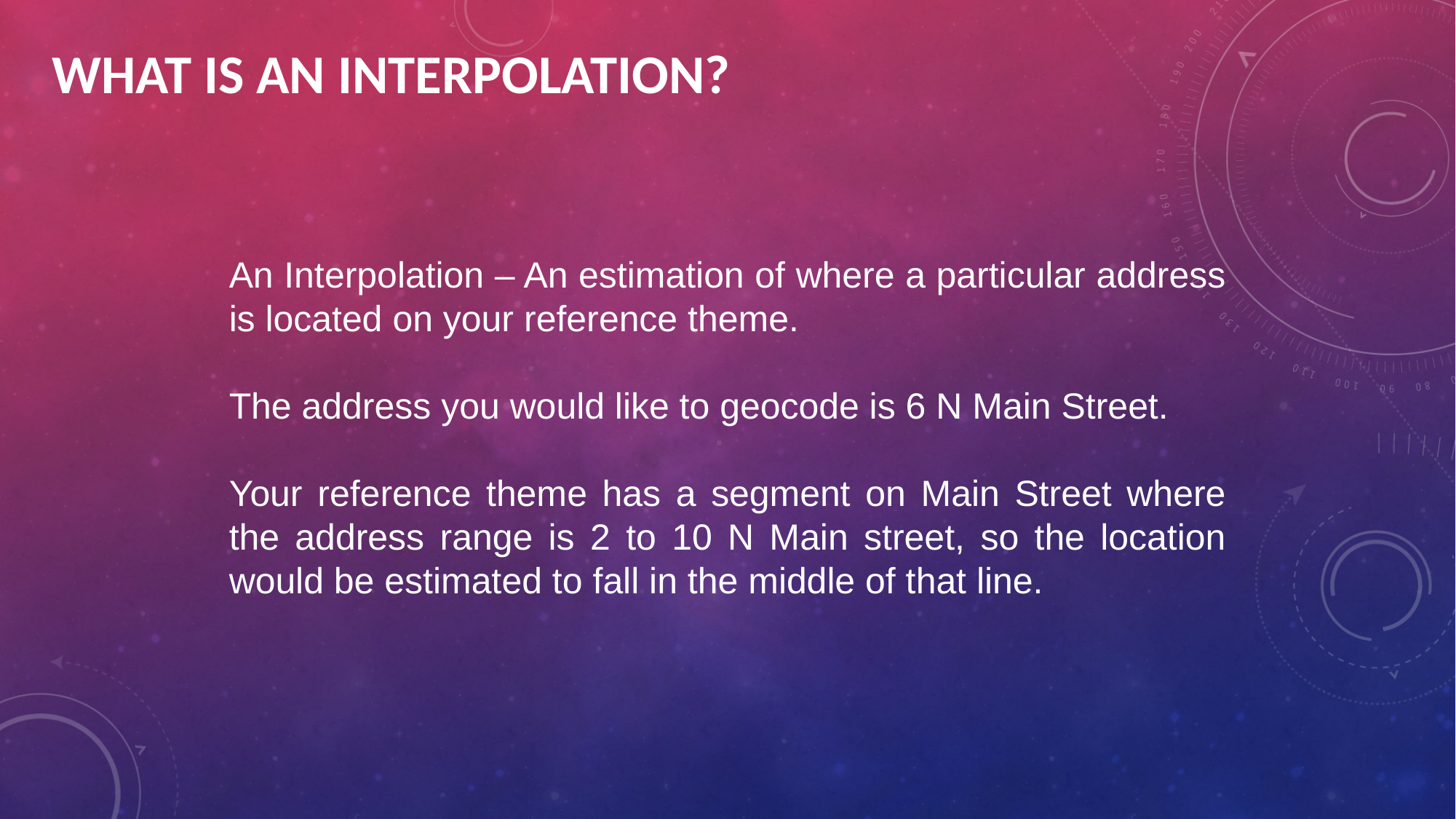

What is an interpolation?
An Interpolation – An estimation of where a particular address is located on your reference theme.

The address you would like to geocode is 6 N Main Street.

Your reference theme has a segment on Main Street where the address range is 2 to 10 N Main street, so the location would be estimated to fall in the middle of that line.